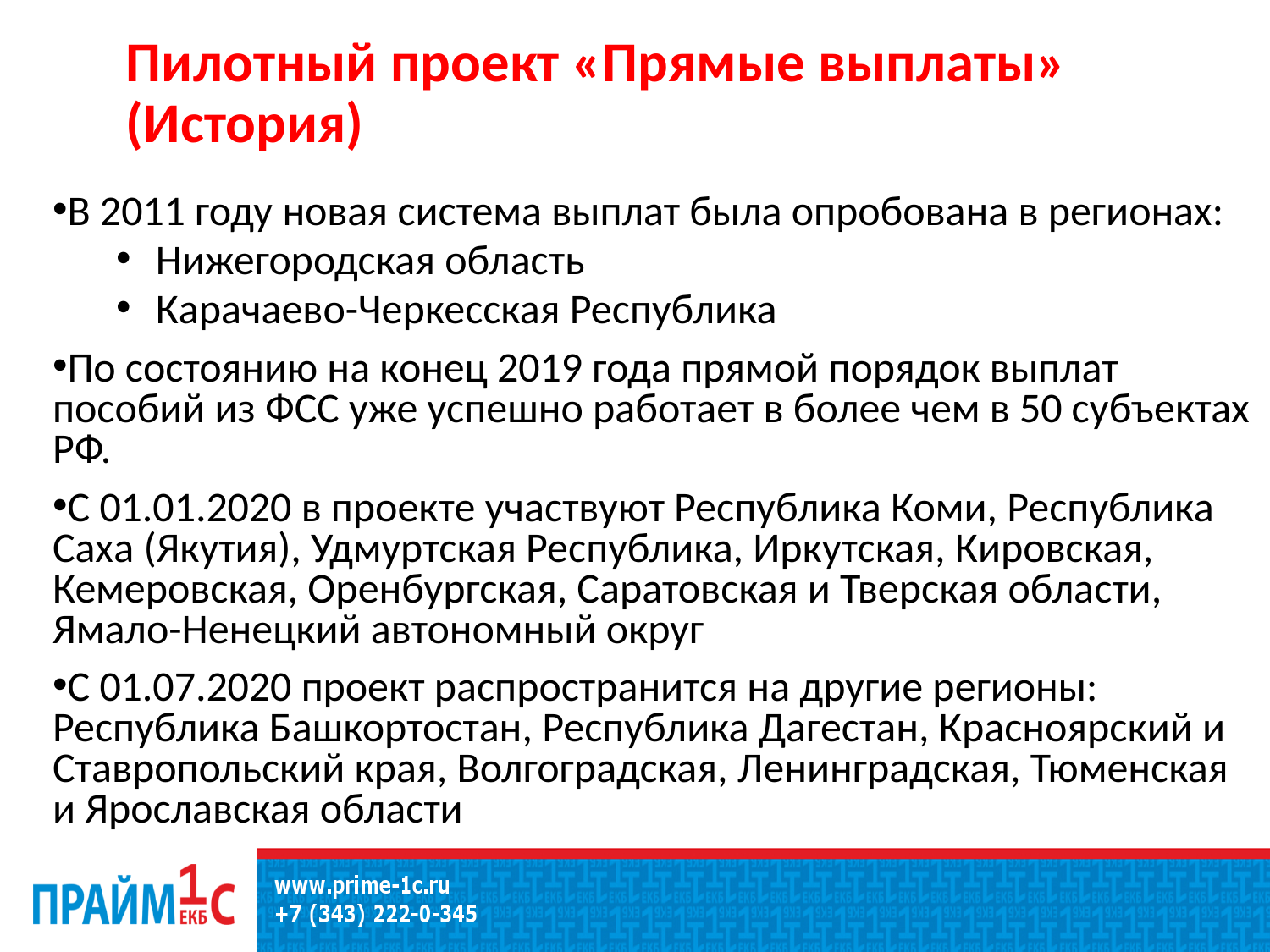

Пилотный проект «Прямые выплаты» (История)
В 2011 году новая система выплат была опробована в регионах:
Нижегородская область
Карачаево-Черкесская Республика
По состоянию на конец 2019 года прямой порядок выплат пособий из ФСС уже успешно работает в более чем в 50 субъектах РФ.
С 01.01.2020 в проекте участвуют Республика Коми, Республика Саха (Якутия), Удмуртская Республика, Иркутская, Кировская, Кемеровская, Оренбургская, Саратовская и Тверская области, Ямало-Ненецкий автономный округ
С 01.07.2020 проект распространится на другие регионы: Республика Башкортостан, Республика Дагестан, Красноярский и Ставропольский края, Волгоградская, Ленинградская, Тюменская и Ярославская области